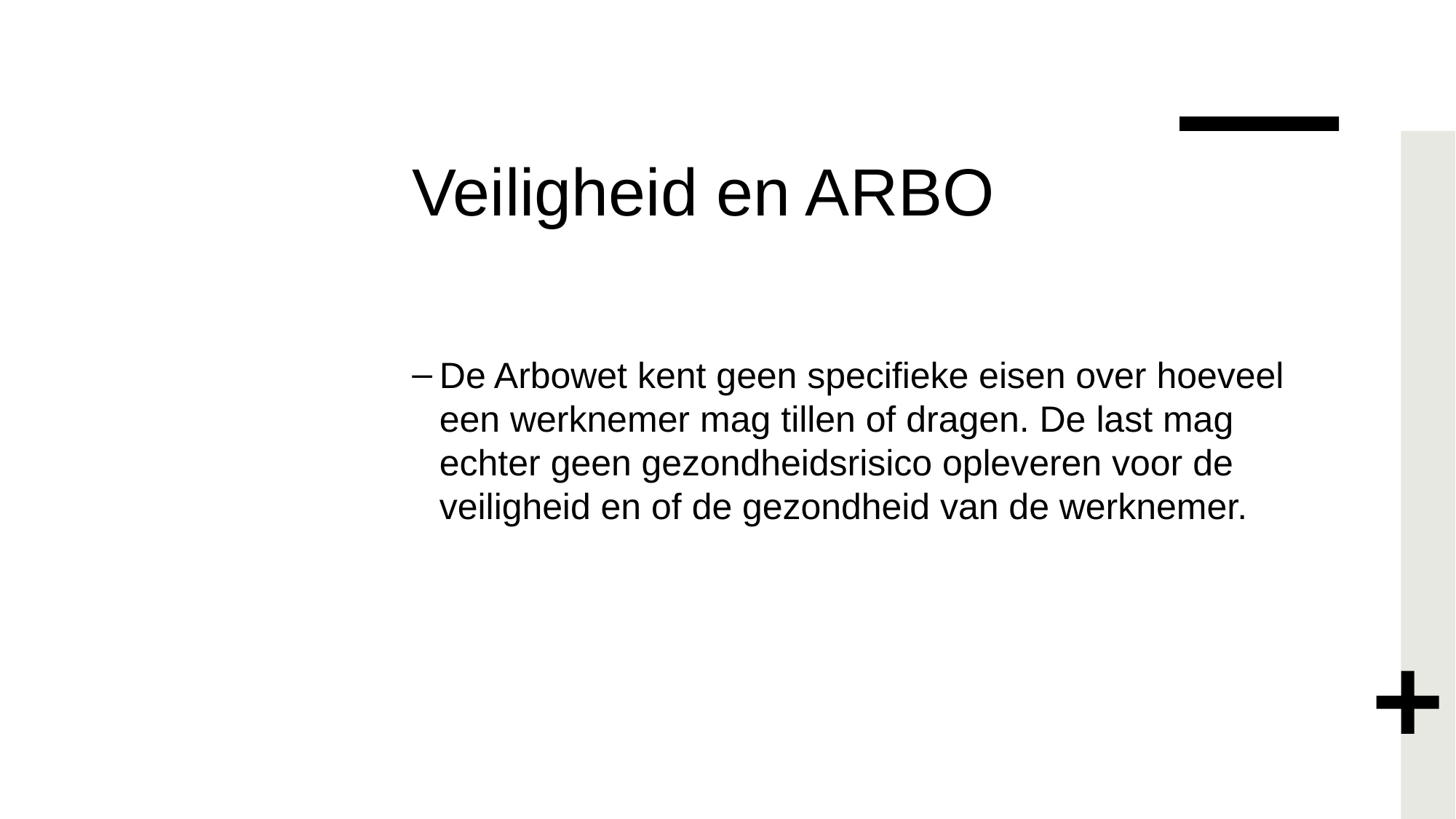

# Veiligheid en ARBO
De Arbowet kent geen specifieke eisen over hoeveel een werknemer mag tillen of dragen. De last mag echter geen gezondheidsrisico opleveren voor de veiligheid en of de gezondheid van de werknemer.